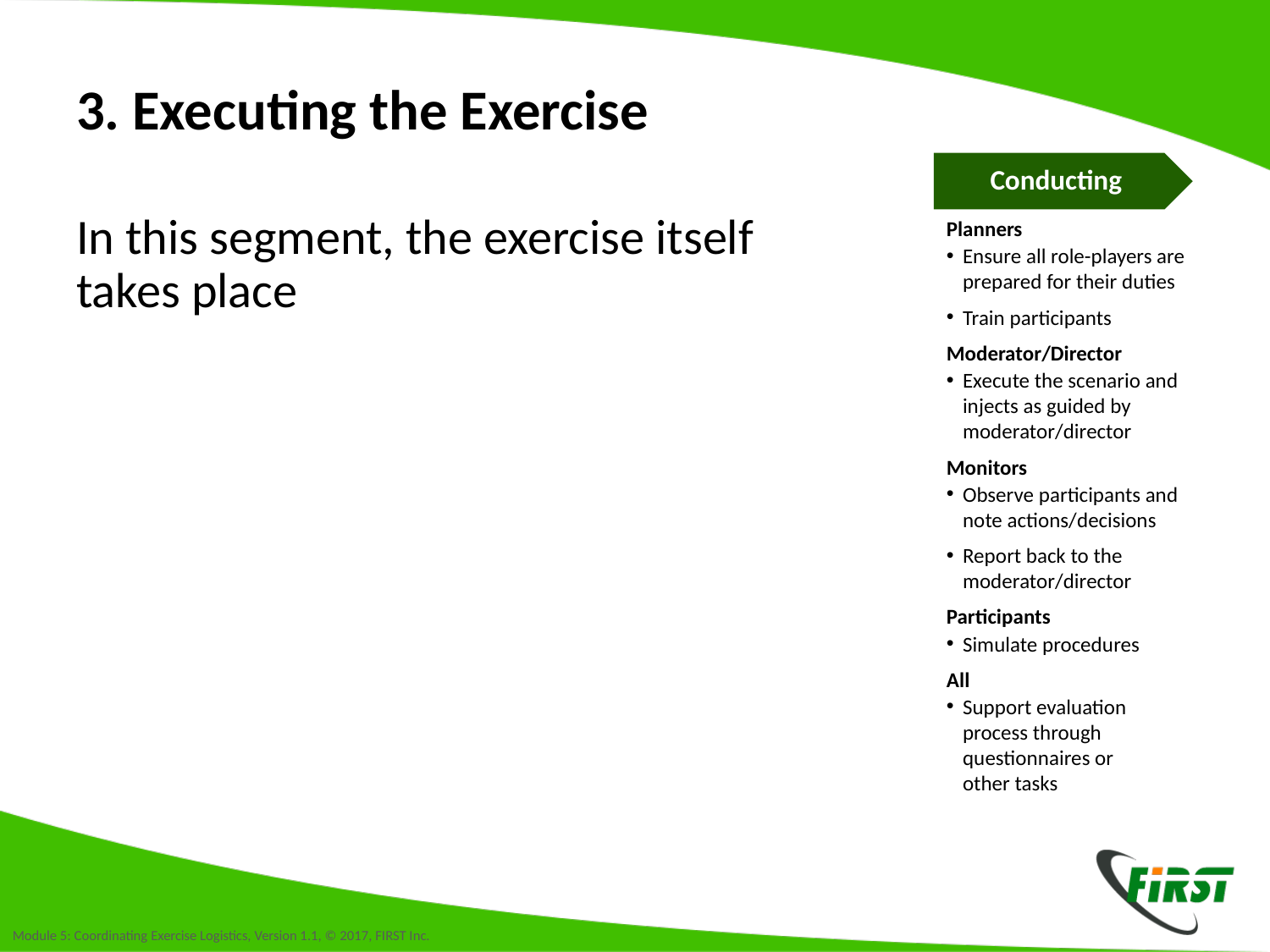

# 3. Executing the Exercise
Conducting
Planners
Ensure all role-players are prepared for their duties
Train participants
Moderator/Director
Execute the scenario and injects as guided by moderator/director
Monitors
Observe participants and note actions/decisions
Report back to the moderator/director
Participants
Simulate procedures
All
Support evaluation process through questionnaires or
other tasks
In this segment, the exercise itself takes place